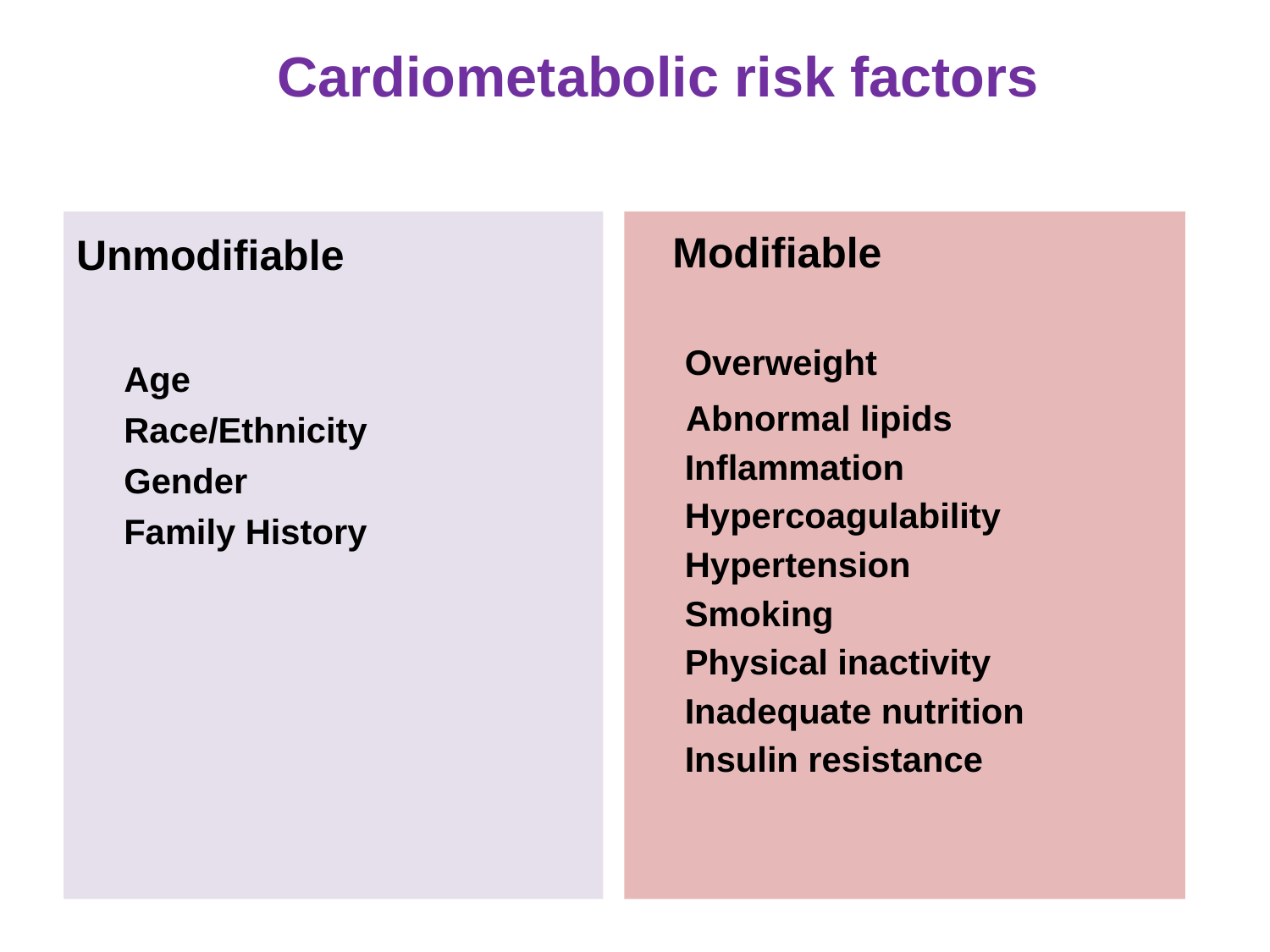

# Cardiometabolic risk factors
Unmodifiable
Age
Race/Ethnicity
Gender
Family History
   Modifiable
	Overweight
     Abnormal lipids
Inflammation
Hypercoagulability
Hypertension
Smoking
Physical inactivity
Inadequate nutrition
Insulin resistance